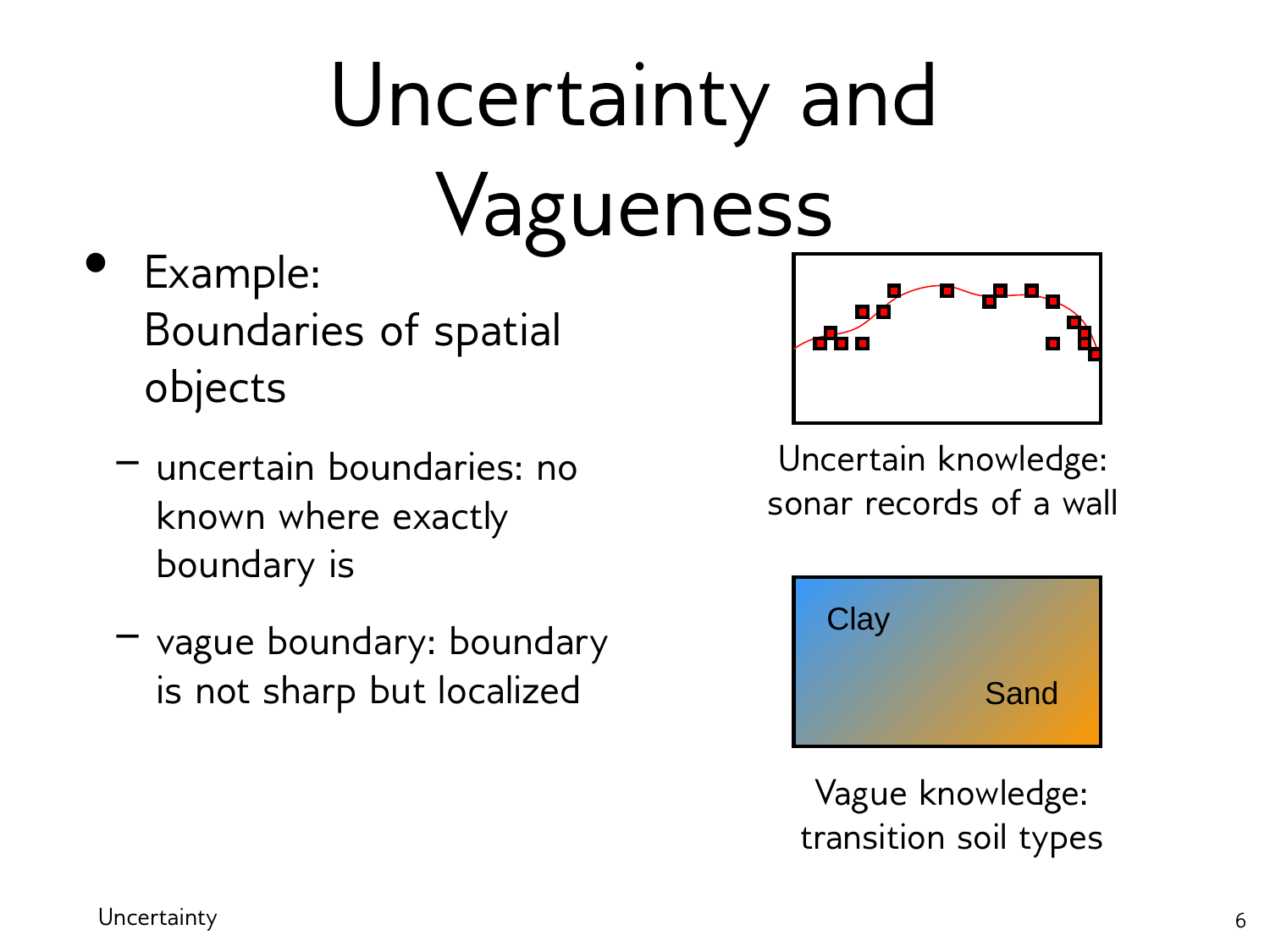

# Uncertainty and Vagueness
Example:
Boundaries of spatial objects
uncertain boundaries: no known where exactly boundary is
vague boundary: boundary is not sharp but localized

Uncertain knowledge:
sonar records of a wall

Clay
Sand
Vague knowledge:
transition soil types
Uncertainty
6